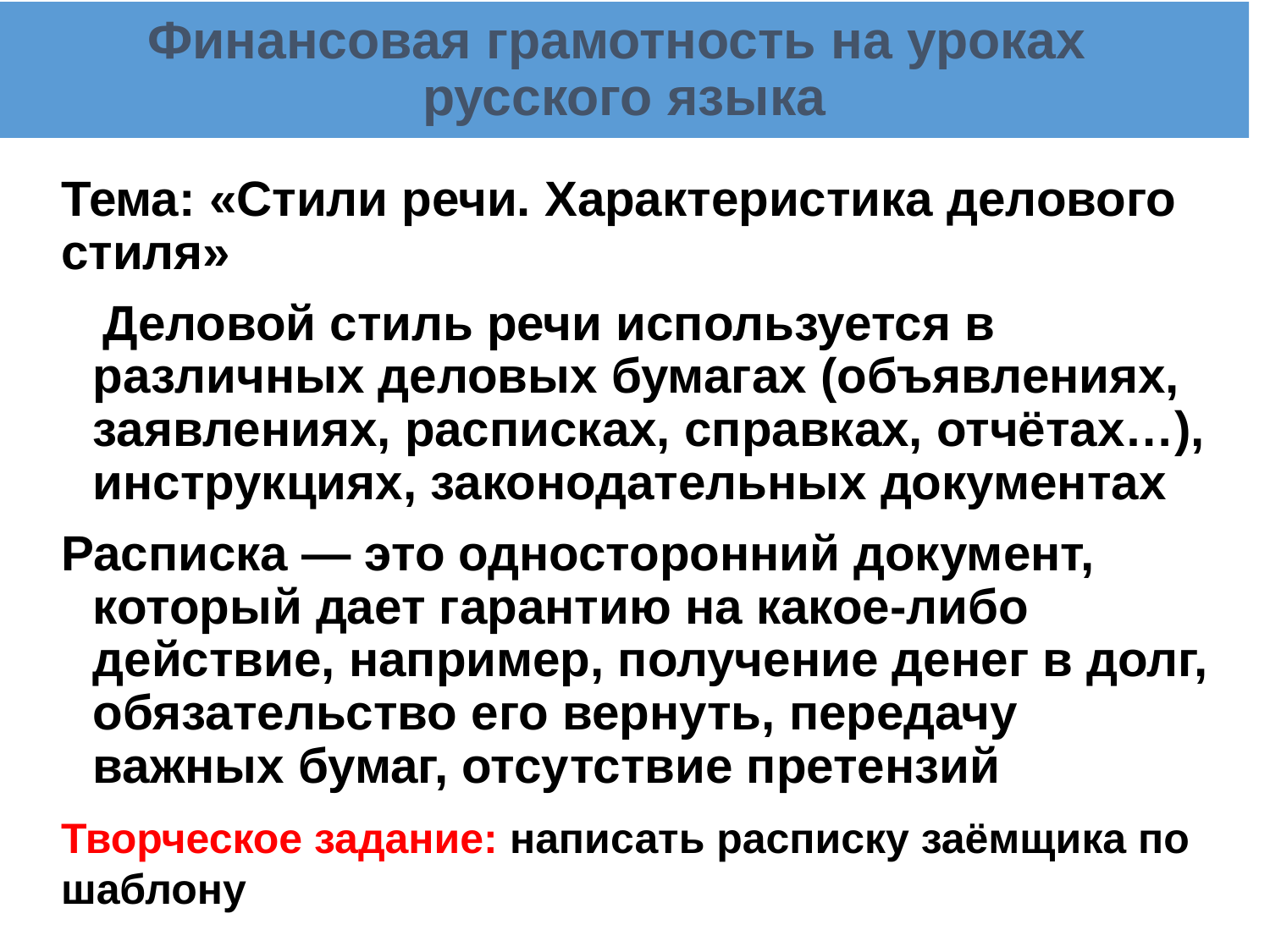

# Финансовая грамотность на уроках русского языка
Тема: «Стили речи. Характеристика делового стиля»
   Деловой стиль речи используется в различных деловых бумагах (объявлениях, заявлениях, расписках, справках, отчётах…), инструкциях, законодательных документах
Расписка — это односторонний документ, который дает гарантию на какое-либо действие, например, получение денег в долг, обязательство его вернуть, передачу важных бумаг, отсутствие претензий

Творческое задание: написать расписку заёмщика по шаблону